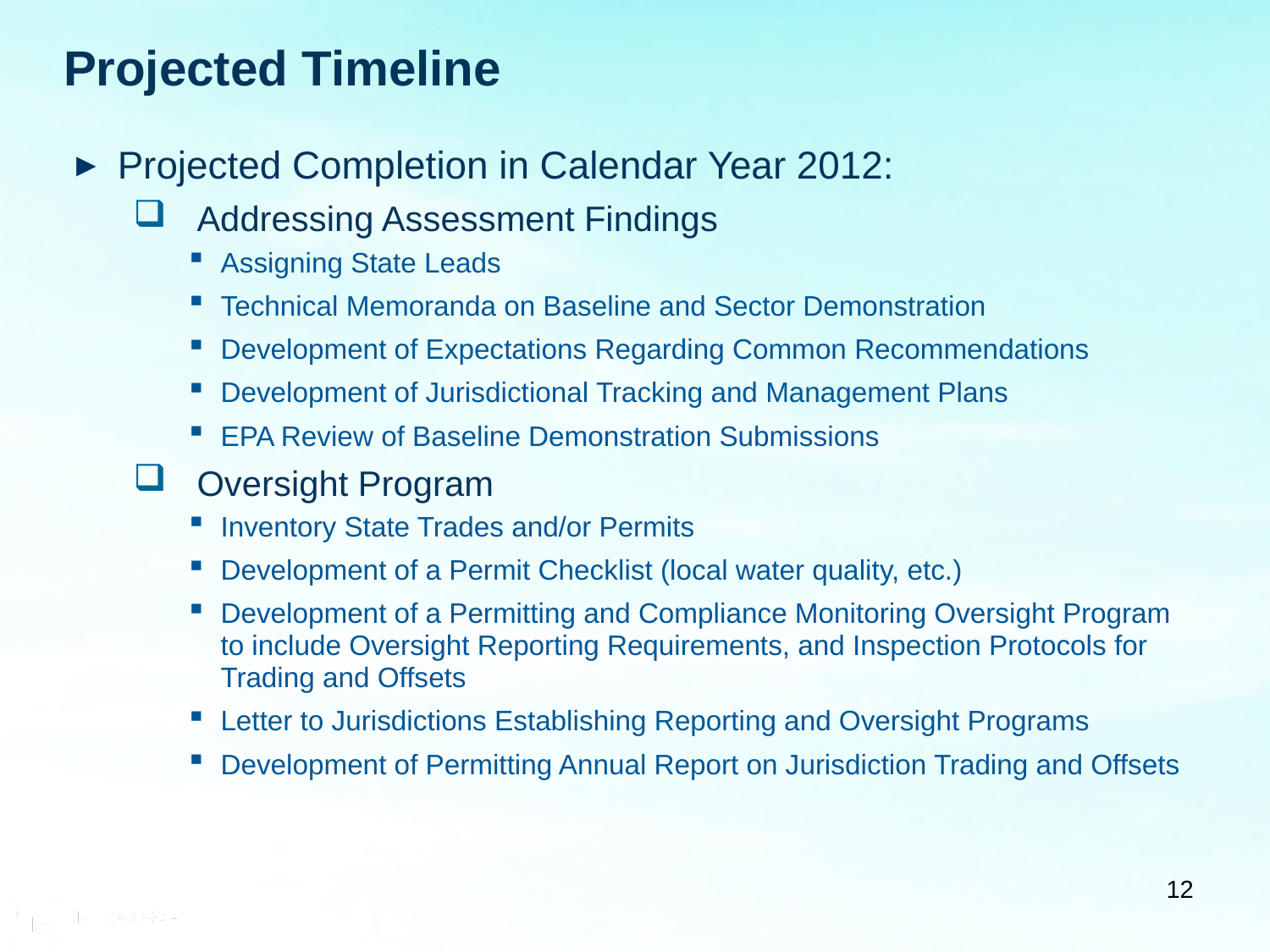

# Projected Timeline
Projected Completion in Calendar Year 2012:
Addressing Assessment Findings
Assigning State Leads
Technical Memoranda on Baseline and Sector Demonstration
Development of Expectations Regarding Common Recommendations
Development of Jurisdictional Tracking and Management Plans
EPA Review of Baseline Demonstration Submissions
Oversight Program
Inventory State Trades and/or Permits
Development of a Permit Checklist (local water quality, etc.)
Development of a Permitting and Compliance Monitoring Oversight Program to include Oversight Reporting Requirements, and Inspection Protocols for Trading and Offsets
Letter to Jurisdictions Establishing Reporting and Oversight Programs
Development of Permitting Annual Report on Jurisdiction Trading and Offsets
12